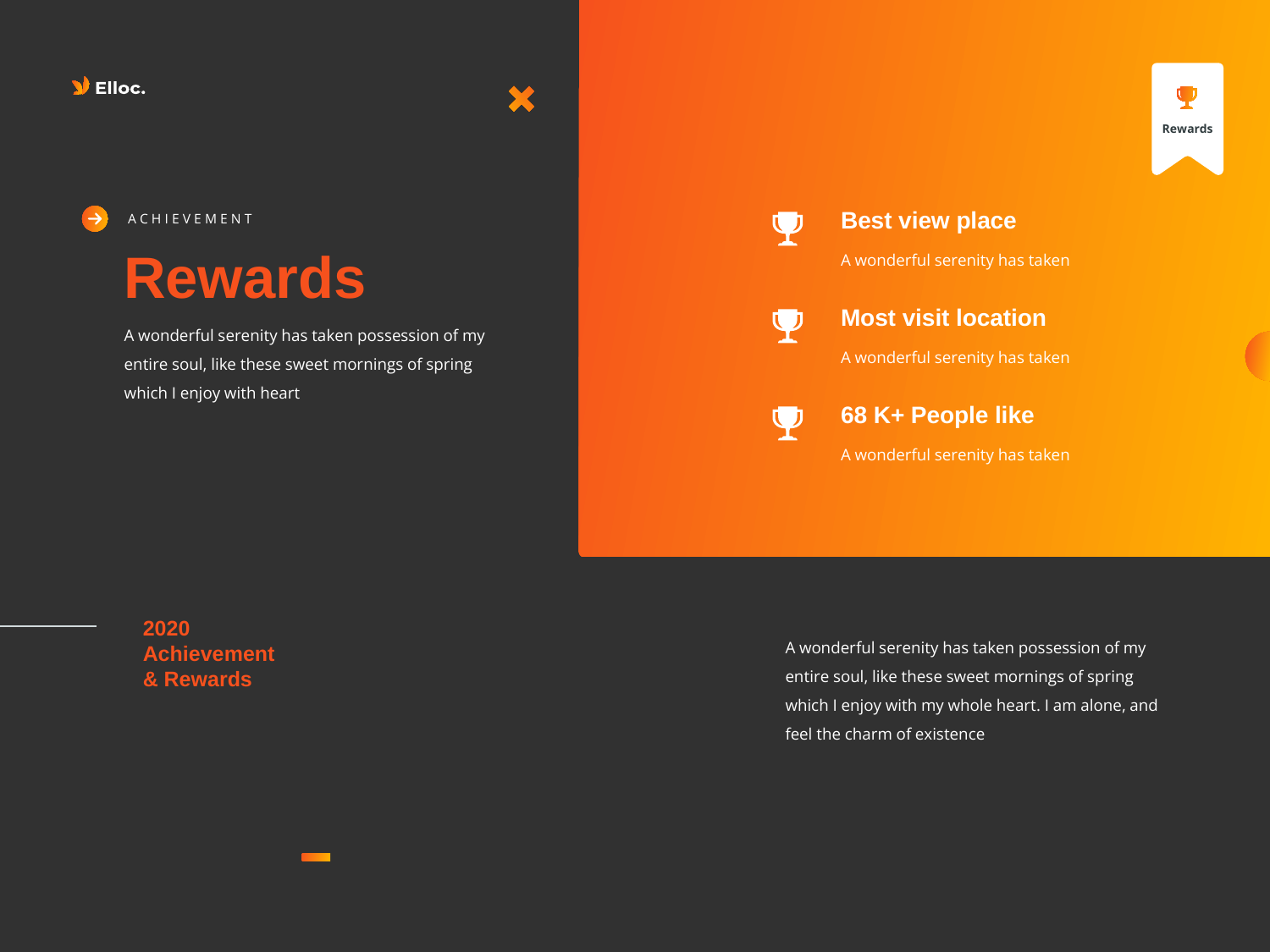

Rewards
A C H I E V E M E N T
Best view place

Rewards
A wonderful serenity has taken
Most visit location

A wonderful serenity has taken possession of my entire soul, like these sweet mornings of spring which I enjoy with heart

A wonderful serenity has taken
68 K+ People like

A wonderful serenity has taken

2020
Achievement & Rewards
A wonderful serenity has taken possession of my entire soul, like these sweet mornings of spring which I enjoy with my whole heart. I am alone, and feel the charm of existence